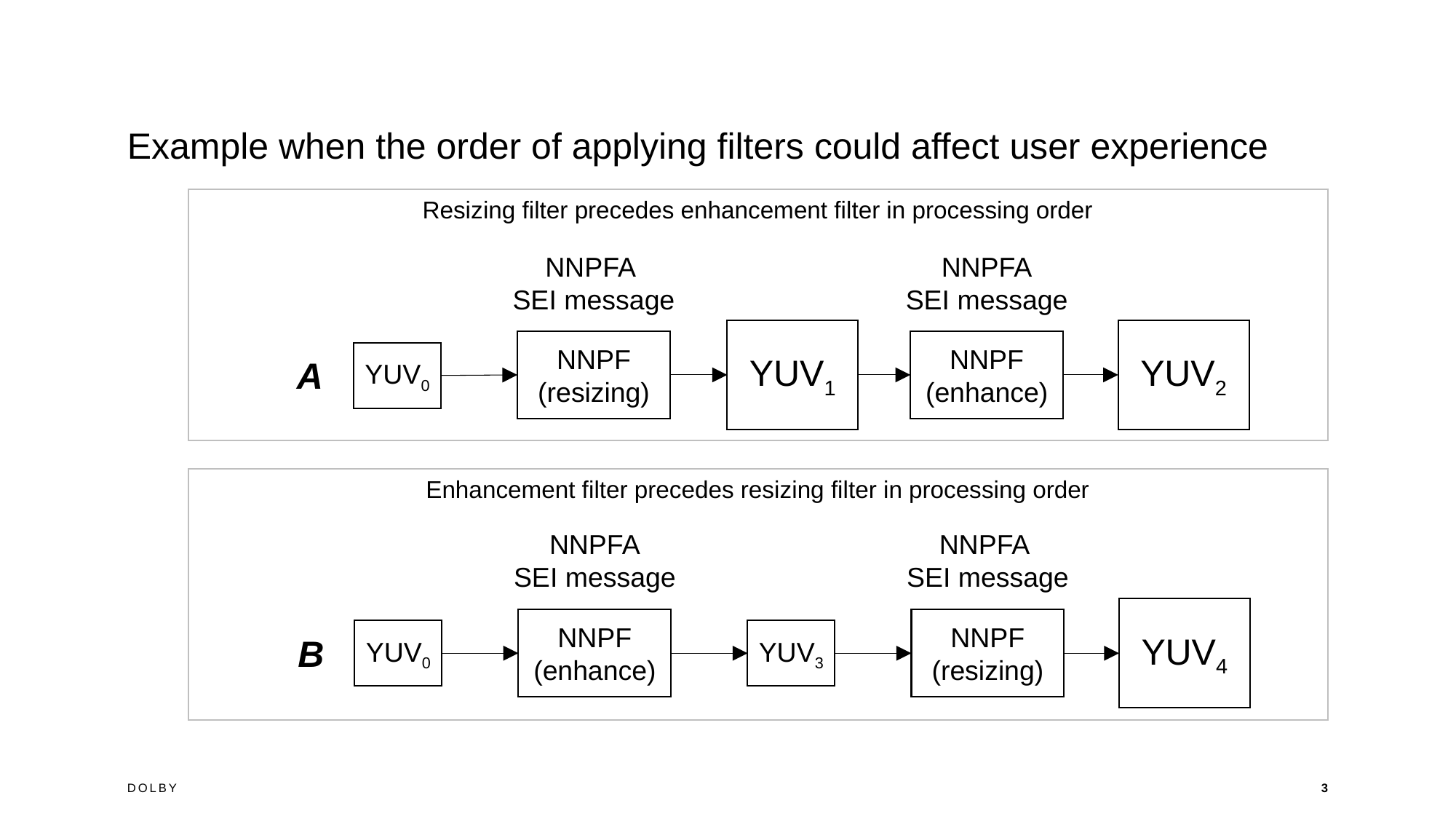

# Example when the order of applying filters could affect user experience
Resizing filter precedes enhancement filter in processing order
NNPFA
SEI message
NNPFA
SEI message
YUV1
YUV2
NNPF
(resizing)
NNPF
(enhance)
YUV0
A
Enhancement filter precedes resizing filter in processing order
NNPFA
SEI message
NNPFA
SEI message
YUV4
NNPF
(enhance)
NNPF
(resizing)
YUV0
YUV3
B
DOLBY
3